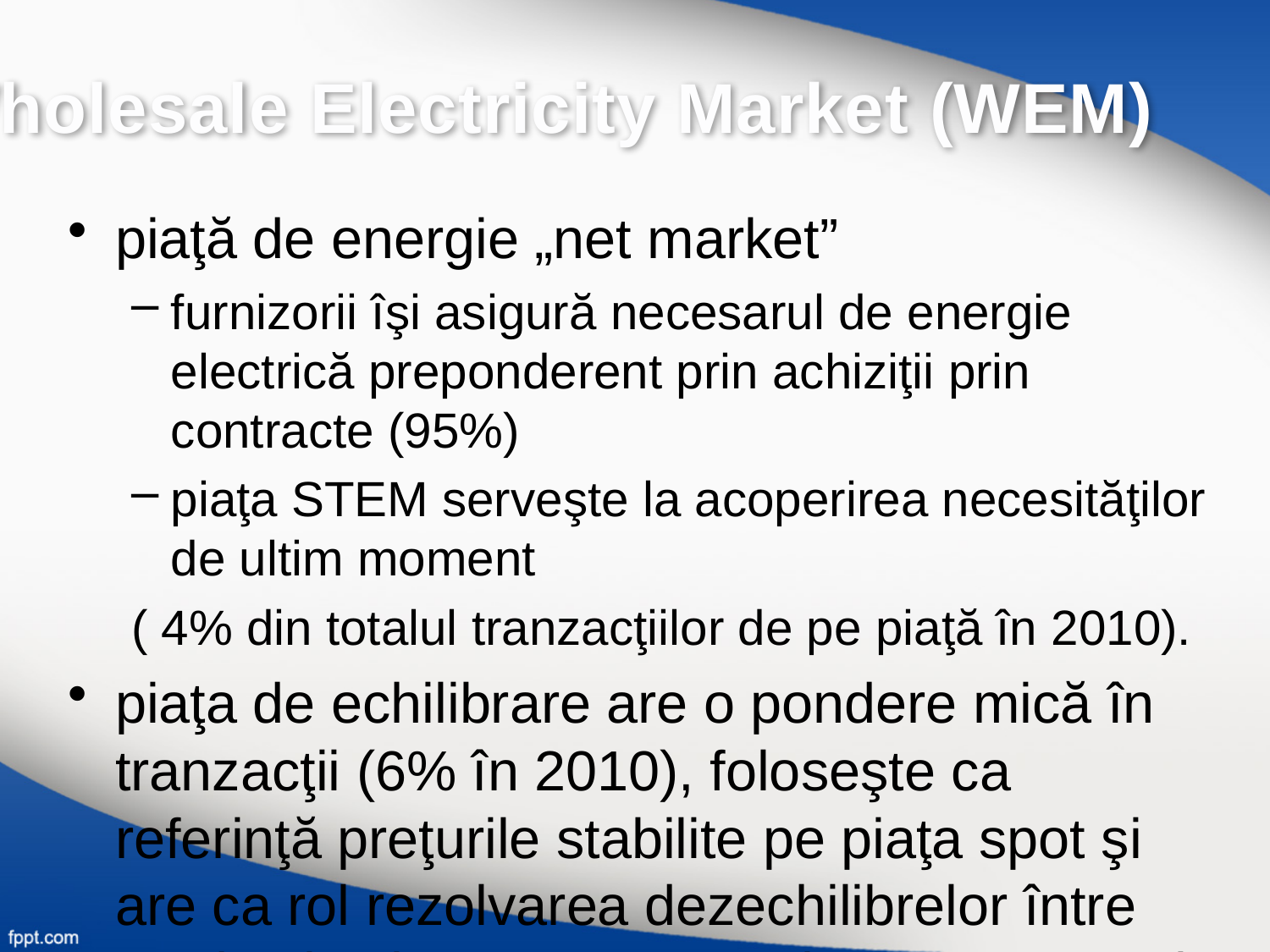

Wholesale Electricity Market (WEM)
piaţă de energie „net market”
furnizorii îşi asigură necesarul de energie electrică preponderent prin achiziţii prin contracte (95%)
piaţa STEM serveşte la acoperirea necesităţilor de ultim moment
( 4% din totalul tranzacţiilor de pe piaţă în 2010).
piaţa de echilibrare are o pondere mică în tranzacţii (6% în 2010), foloseşte ca referinţă preţurile stabilite pe piaţa spot şi are ca rol rezolvarea dezechilibrelor între producţie şi consum survenite pe parcursul zilei de livrare.